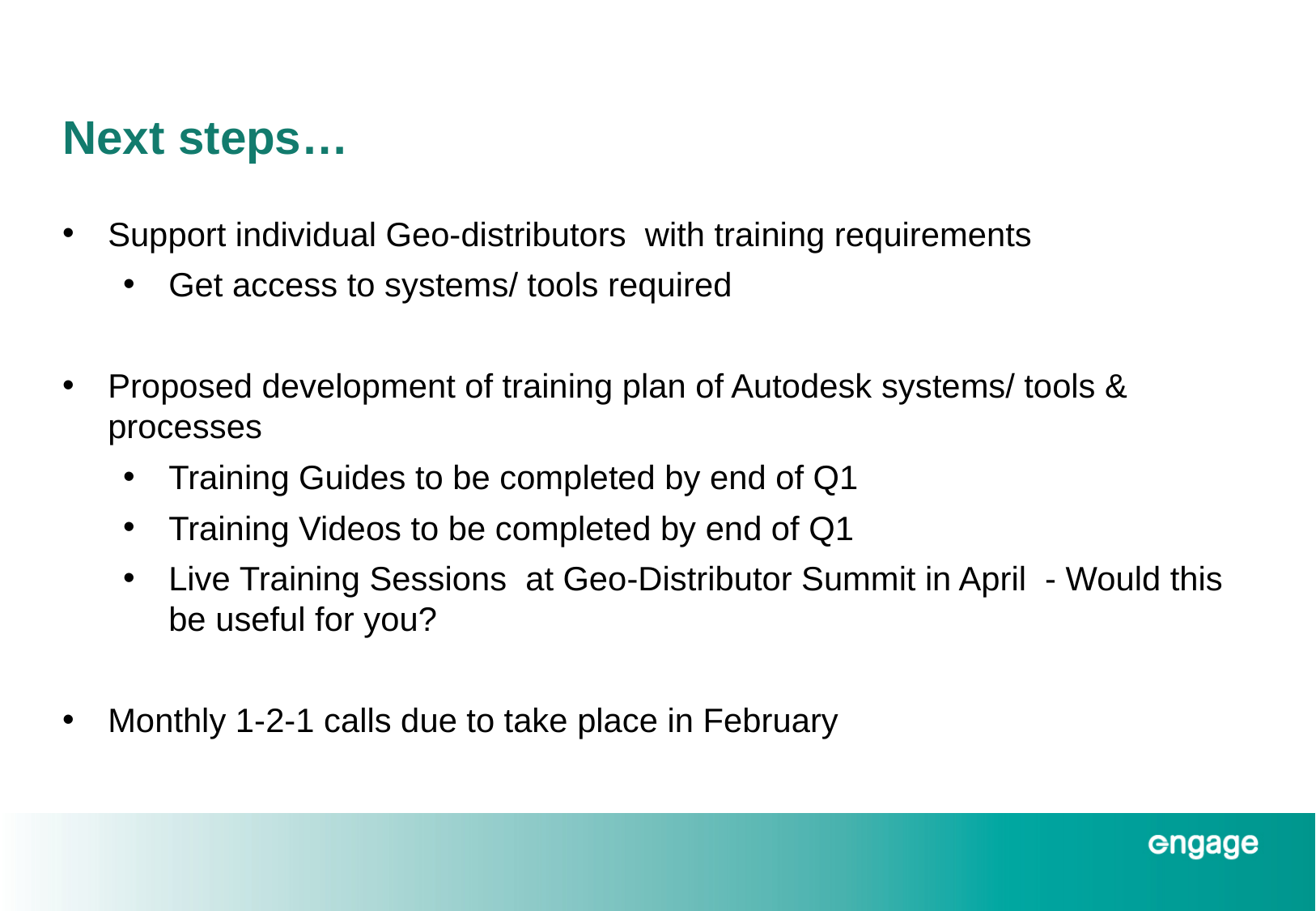

# Next steps…

Support individual Geo-distributors  with training requirements
Get access to systems/ tools required

Proposed development of training plan of Autodesk systems/ tools & processes
Training Guides to be completed by end of Q1
Training Videos to be completed by end of Q1
Live Training Sessions  at Geo-Distributor Summit in April  - Would this be useful for you?

Monthly 1-2-1 calls due to take place in February